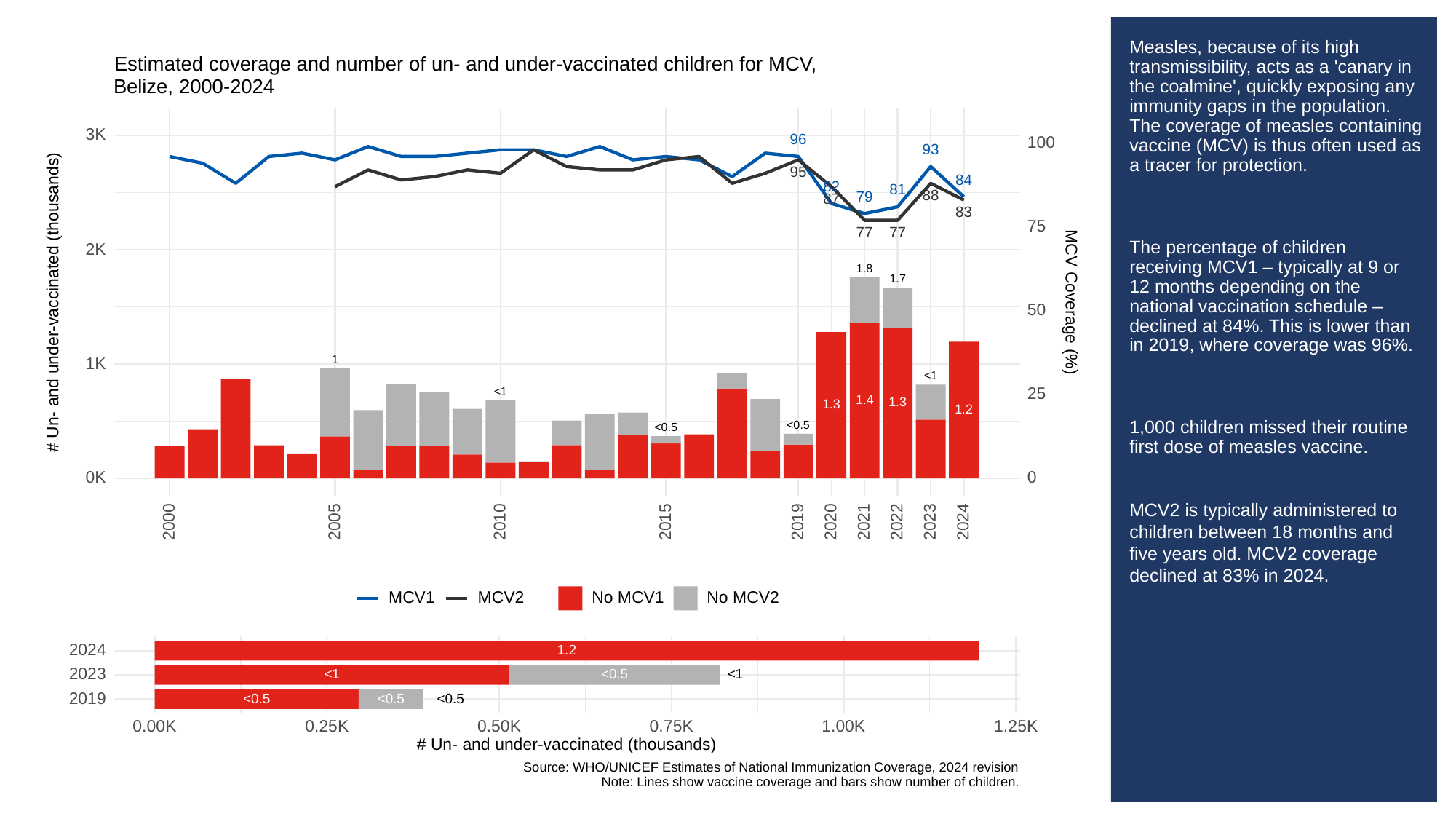

# Measles, because of its high transmissibility, acts as a 'canary in the coalmine', quickly exposing any immunity gaps in the population. The coverage of measles containing vaccine (MCV) is thus often used as a tracer for protection.

The percentage of children receiving MCV1 – typically at 9 or 12 months depending on the national vaccination schedule – declined at 84%. This is lower than in 2019, where coverage was 96%.

1,000 children missed their routine first dose of measles vaccine.

MCV2 is typically administered to children between 18 months and five years old. MCV2 coverage declined at 83% in 2024.

Estimated coverage and number of un- and under-vaccinated children for MCV,
Belize, 2000-2024

3K
96

100
93

95
84
82
81
88
79

87
83
75
77
77
2K

1.8
1.7

# Un- and under-vaccinated (thousands)
MCV Coverage (%)
50

1
1K

<1

<1
25

1.4
1.3

1.3

1.2

<0.5

<0.5

0K
0

2023
2000
2005
2010
2015
2019
2020
2021
2022
2024

MCV1
MCV2
No MCV1
No MCV2

2024
1.2

2023
<0.5
<1
<1

2019
<0.5
<0.5
<0.5

0.00K
0.25K
0.50K
0.75K
1.00K
1.25K
# Un- and under-vaccinated (thousands)
Source: WHO/UNICEF Estimates of National Immunization Coverage, 2024 revision
Note: Lines show vaccine coverage and bars show number of children.